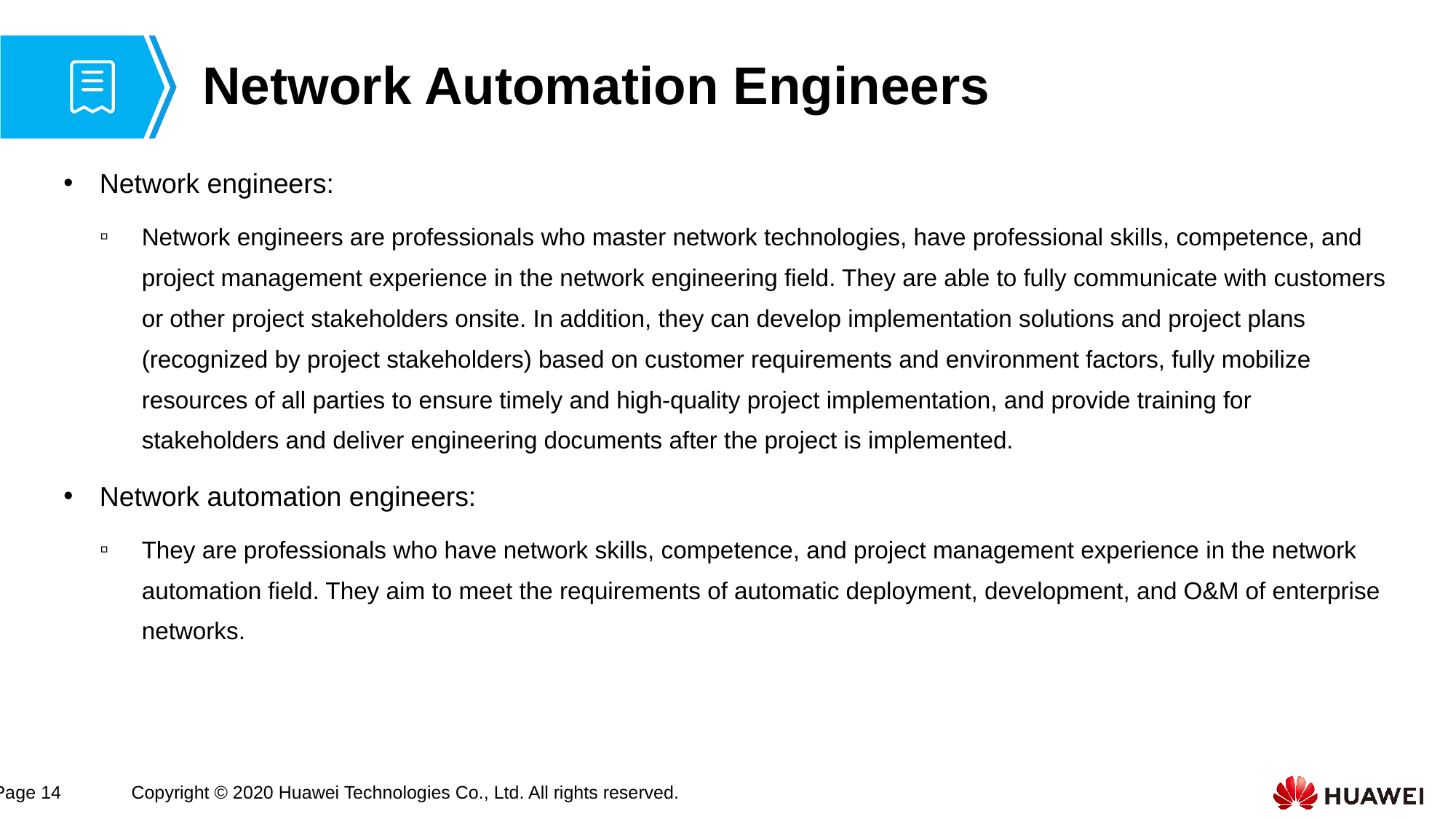

# Network Automation Engineers
Network engineers:
Network engineers are professionals who master network technologies, have professional skills, competence, and project management experience in the network engineering field. They are able to fully communicate with customers or other project stakeholders onsite. In addition, they can develop implementation solutions and project plans (recognized by project stakeholders) based on customer requirements and environment factors, fully mobilize resources of all parties to ensure timely and high-quality project implementation, and provide training for stakeholders and deliver engineering documents after the project is implemented.
Network automation engineers:
They are professionals who have network skills, competence, and project management experience in the network automation field. They aim to meet the requirements of automatic deployment, development, and O&M of enterprise networks.